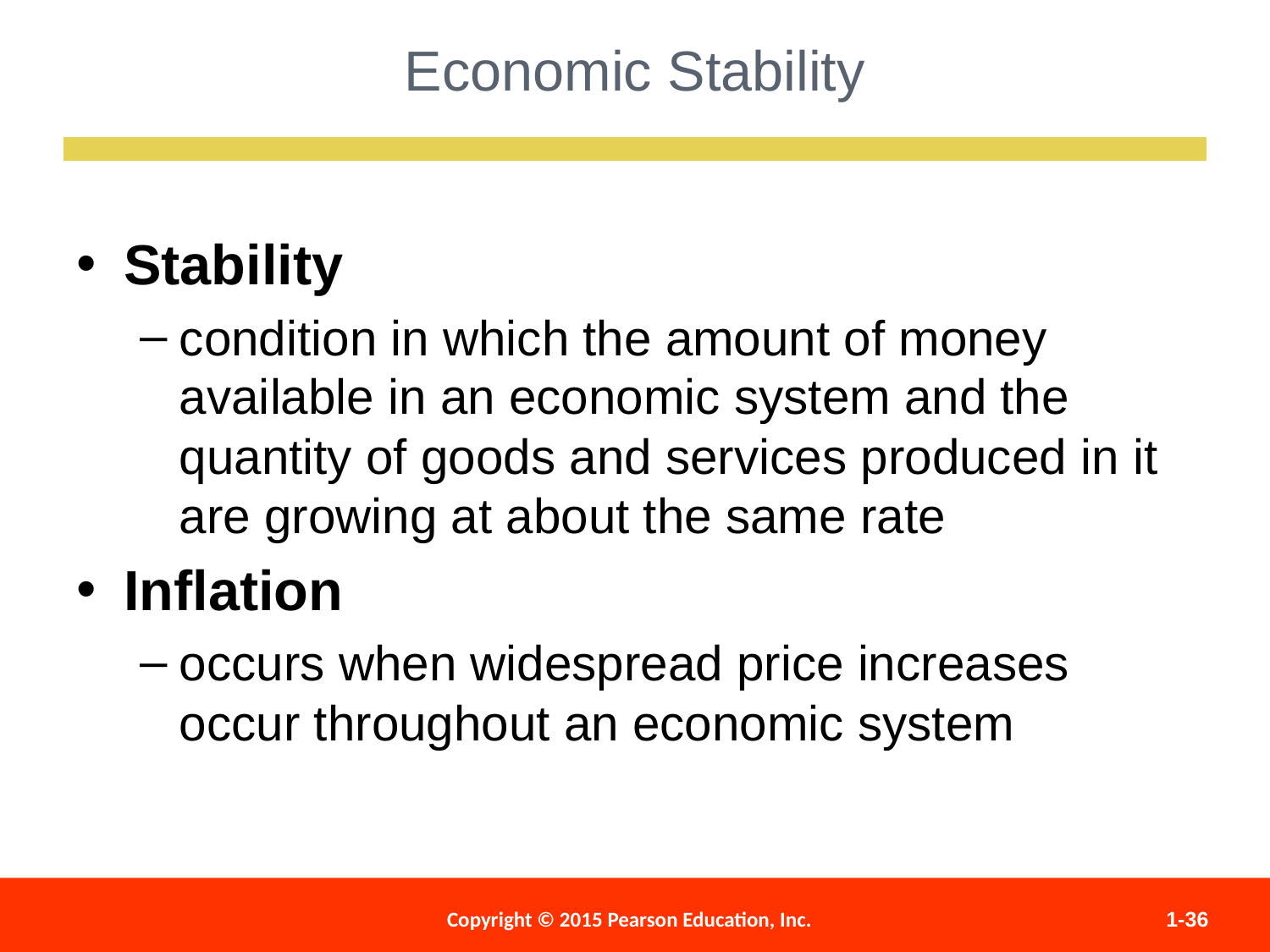

Stability
condition in which the amount of money available in an economic system and the quantity of goods and services produced in it are growing at about the same rate
Inflation
occurs when widespread price increases occur throughout an economic system

Economic Stability